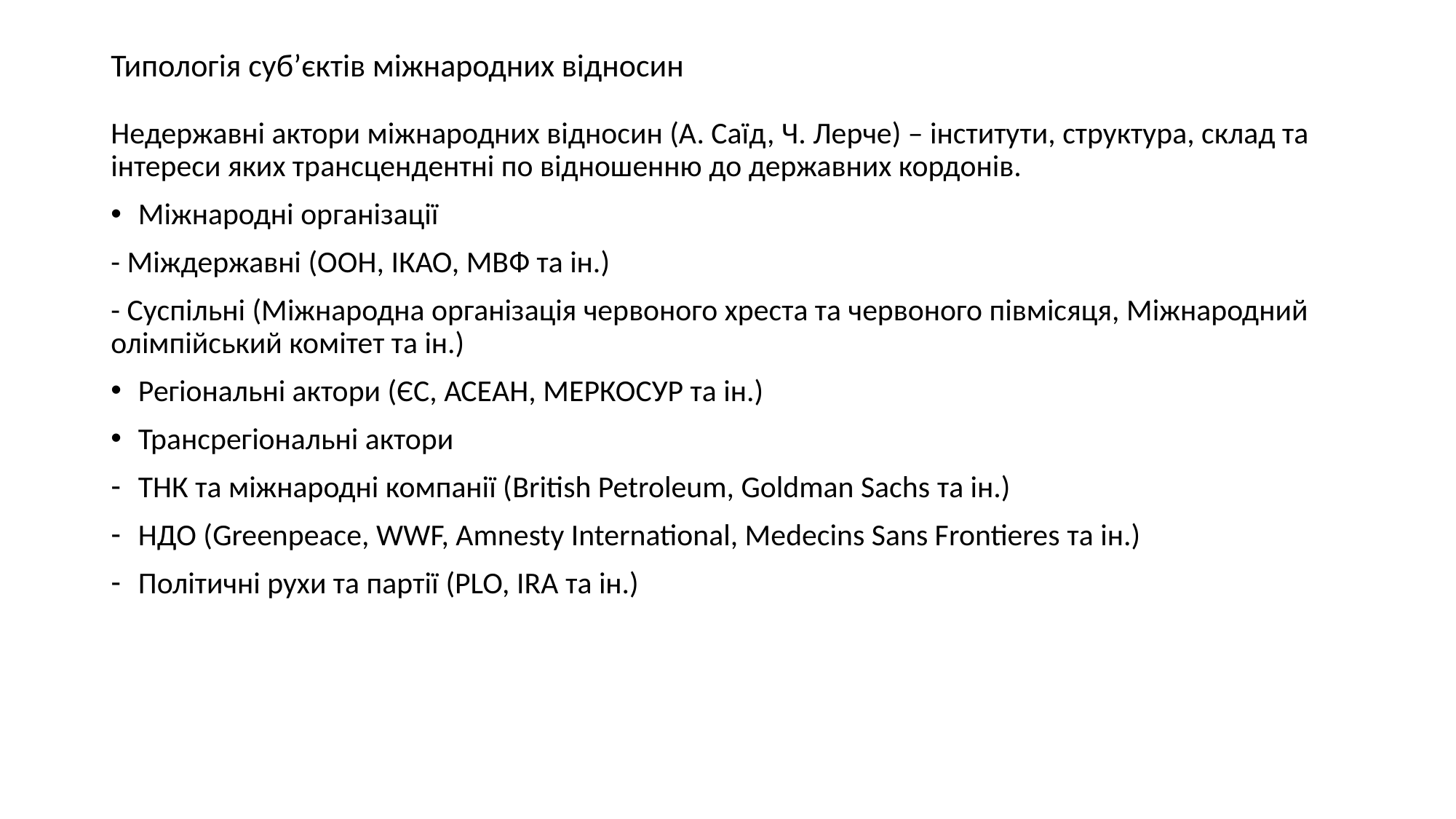

# Типологія суб’єктів міжнародних відносин
Недержавні актори міжнародних відносин (А. Саїд, Ч. Лерче) – інститути, структура, склад та інтереси яких трансцендентні по відношенню до державних кордонів.
Міжнародні організації
- Міждержавні (ООН, ІКАО, МВФ та ін.)
- Суспільні (Міжнародна організація червоного хреста та червоного півмісяця, Міжнародний олімпійський комітет та ін.)
Регіональні актори (ЄС, АСЕАН, МЕРКОСУР та ін.)
Трансрегіональні актори
ТНК та міжнародні компанії (British Petroleum, Goldman Sachs та ін.)
НДО (Greenpeace, WWF, Amnesty International, Medecins Sans Frontieres та ін.)
Політичні рухи та партії (PLO, IRA та ін.)